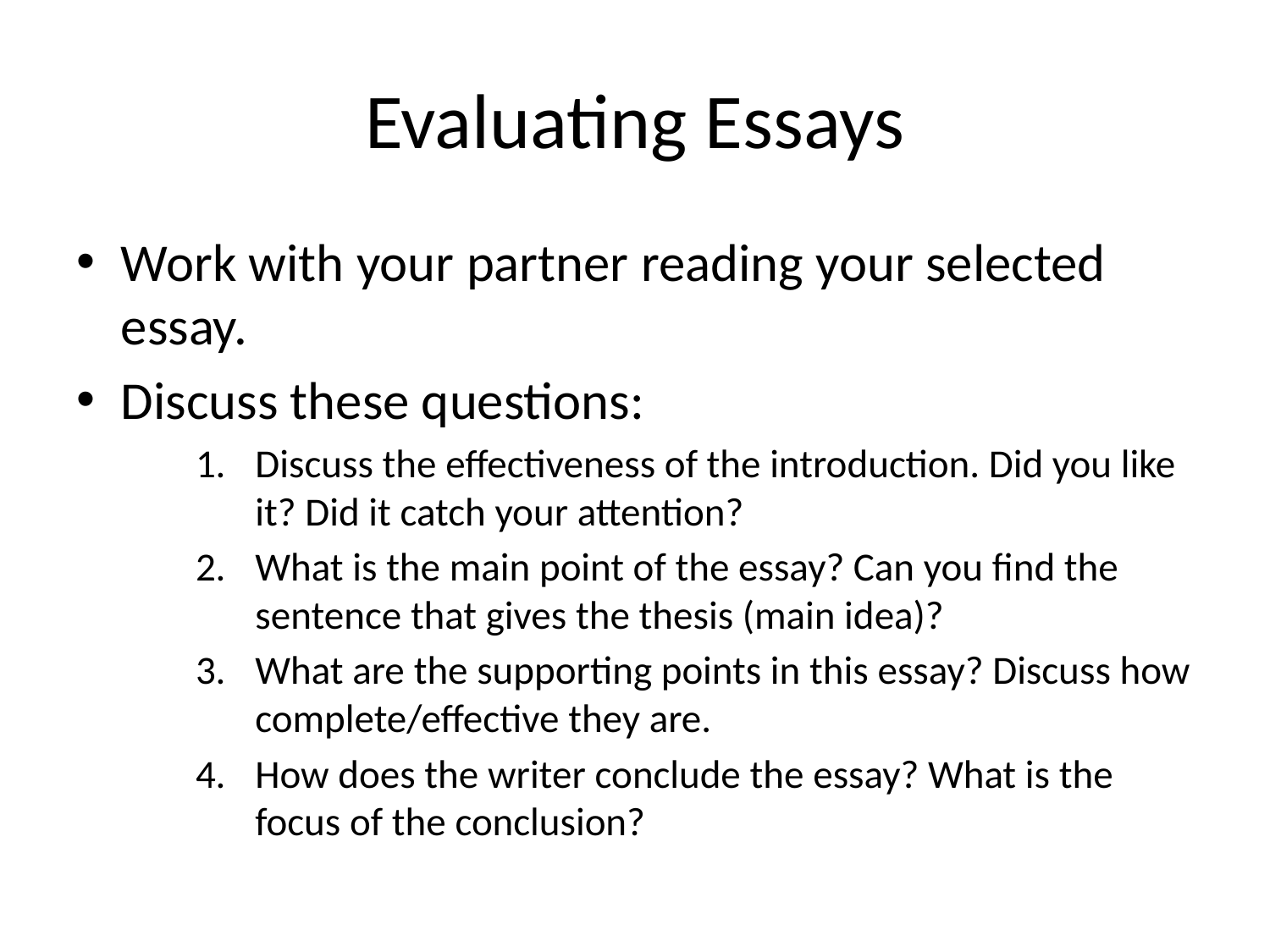

# Evaluating Essays
Work with your partner reading your selected essay.
Discuss these questions:
Discuss the effectiveness of the introduction. Did you like it? Did it catch your attention?
What is the main point of the essay? Can you find the sentence that gives the thesis (main idea)?
What are the supporting points in this essay? Discuss how complete/effective they are.
How does the writer conclude the essay? What is the focus of the conclusion?